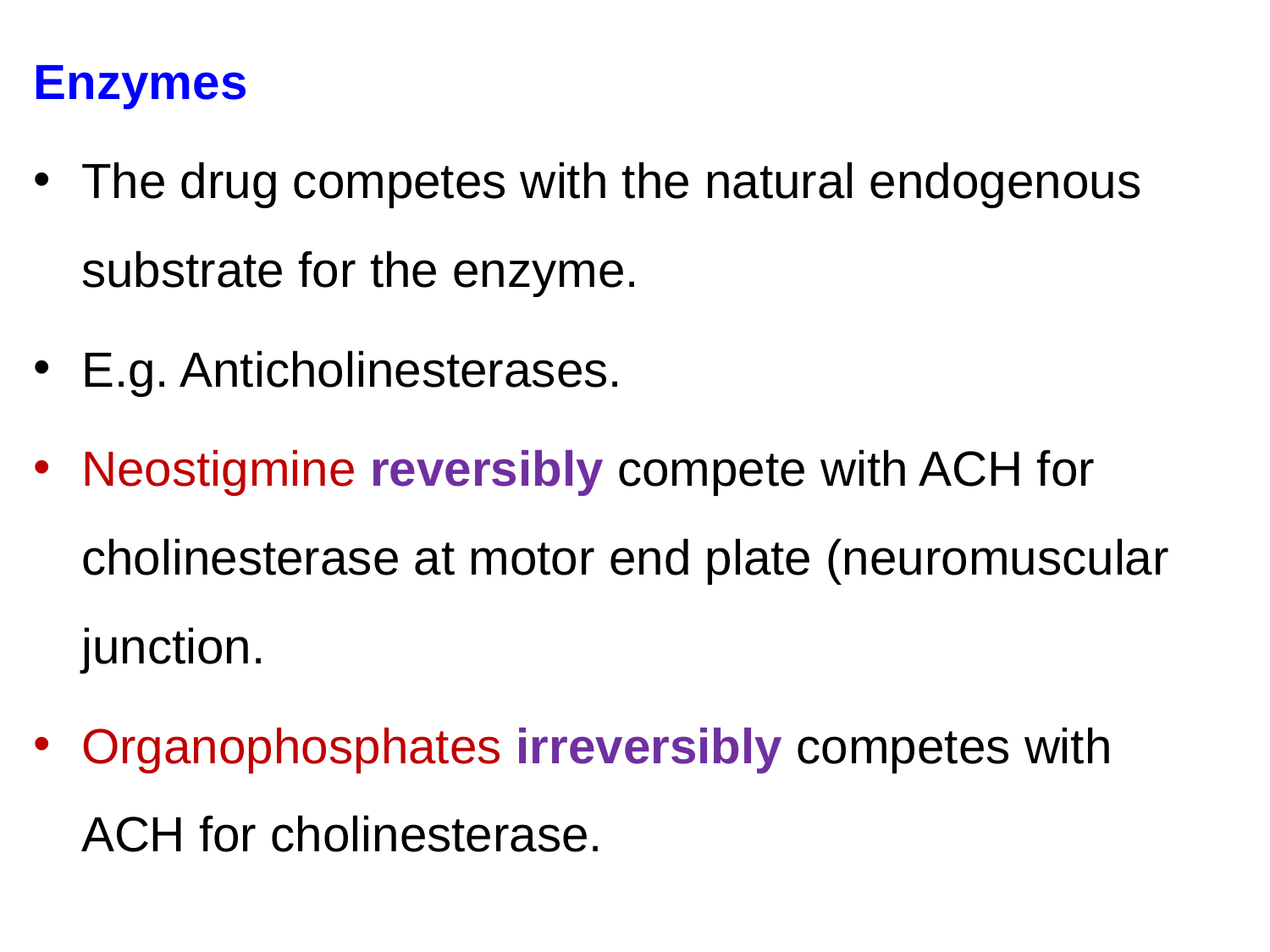

Enzymes
The drug competes with the natural endogenous substrate for the enzyme.
E.g. Anticholinesterases.
Neostigmine reversibly compete with ACH for cholinesterase at motor end plate (neuromuscular junction.
Organophosphates irreversibly competes with ACH for cholinesterase.